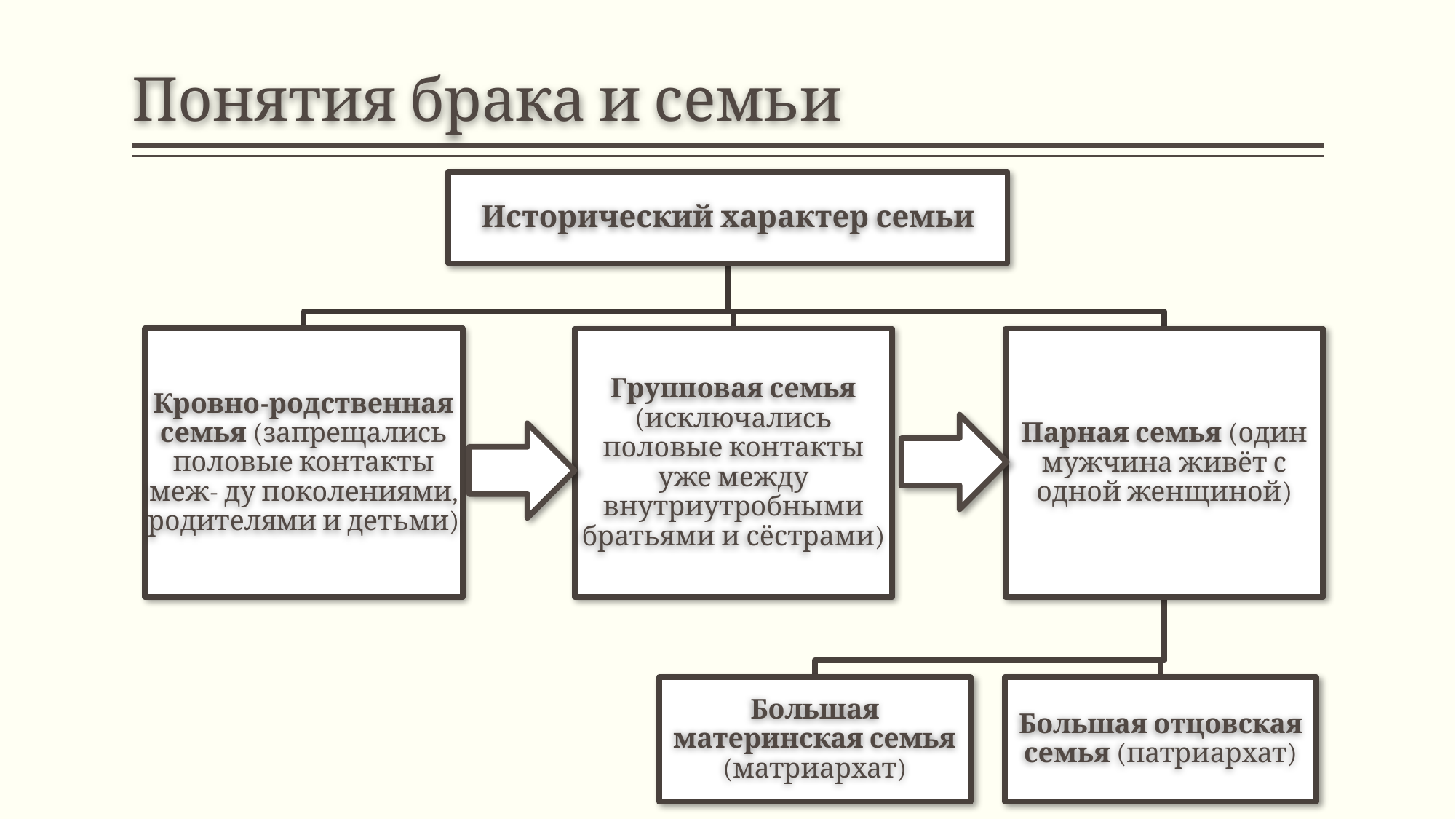

# Понятия брака и семьи

Исторический характер семьи

Кровно-родственная семья (запрещались половые контакты меж- ду поколениями, родителями и детьми)

Групповая семья (исключались половые контакты уже между внутриутробными братьями и сёстрами)

Парная семья (один мужчина живёт с одной женщиной)

Большая материнская семья (матриархат)

Большая отцовская семья (патриархат)